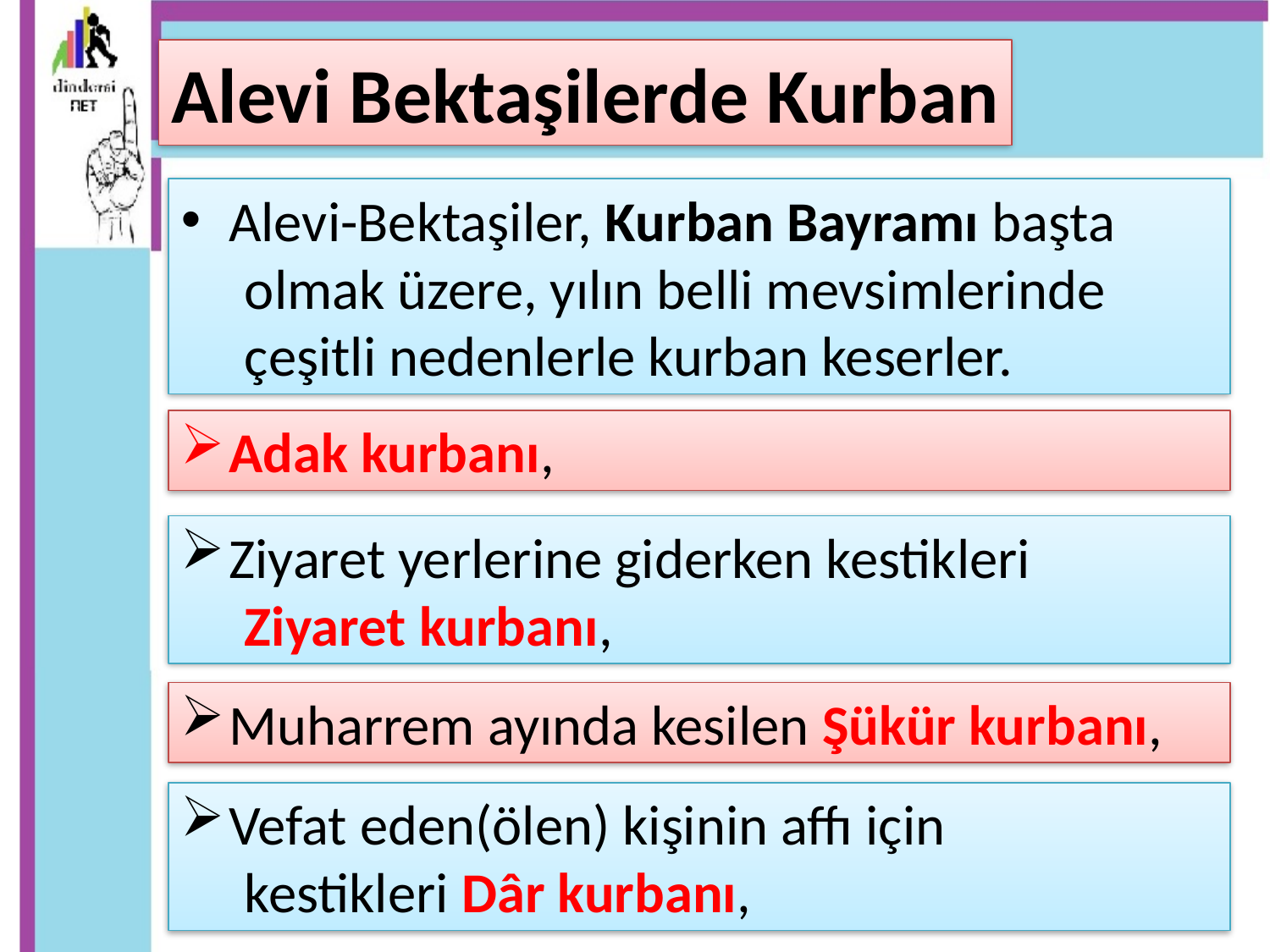

Alevi Bektaşilerde Kurban
Alevi-Bektaşiler, Kurban Bayramı başta
     olmak üzere, yılın belli mevsimlerinde
     çeşitli nedenlerle kurban keserler.
Adak kurbanı,
Ziyaret yerlerine giderken kestikleri
     Ziyaret kurbanı,
Muharrem ayında kesilen Şükür kurbanı,
Vefat eden(ölen) kişinin affı için
     kestikleri Dâr kurbanı,